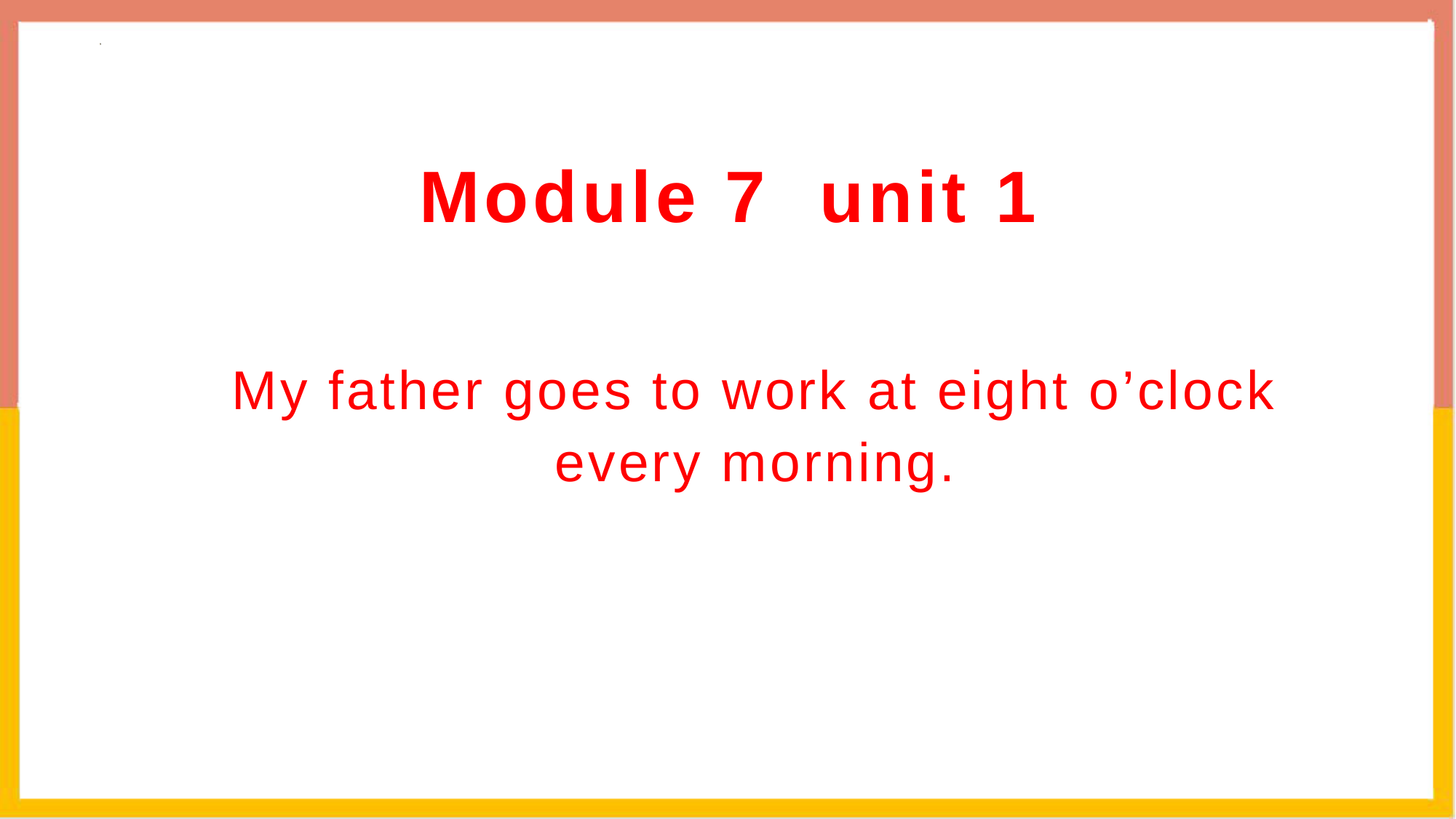

# Module 7  unit 1
My father goes to work at eight o’clock every morning.